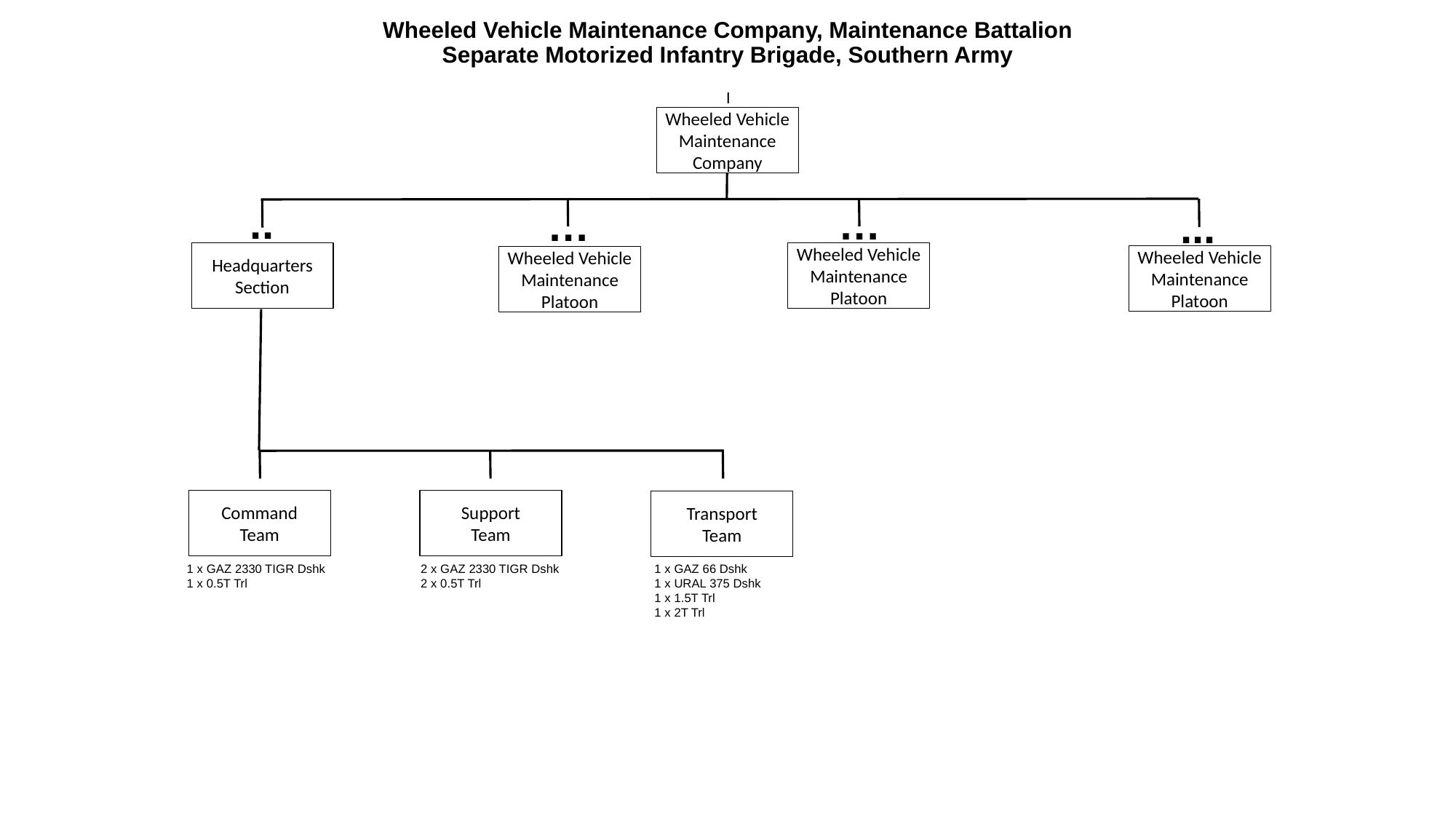

# Wheeled Vehicle Maintenance Company, Maintenance Battalion Separate Motorized Infantry Brigade, Southern Army
I
Wheeled Vehicle Maintenance
Company
..
…
…
...
Headquarters
Section
Wheeled Vehicle Maintenance
Platoon
Wheeled Vehicle Maintenance Platoon
Wheeled Vehicle Maintenance
Platoon
Command
Team
Support
Team
Transport
Team
1 x GAZ 2330 TIGR Dshk
1 x 0.5T Trl
2 x GAZ 2330 TIGR Dshk
2 x 0.5T Trl
1 x GAZ 66 Dshk
1 x URAL 375 Dshk
1 x 1.5T Trl
1 x 2T Trl